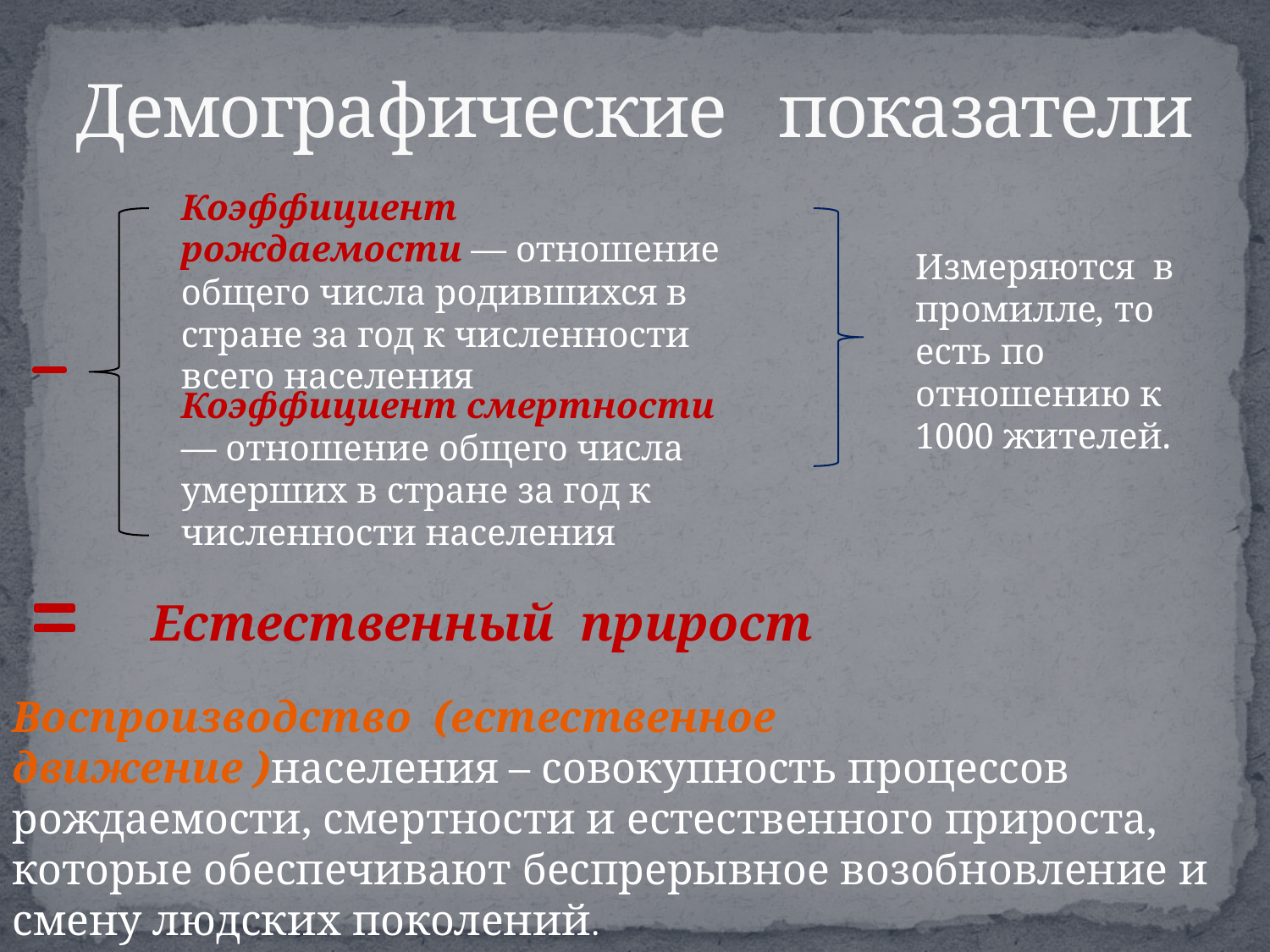

# Демографические   показатели
Коэффициент рождаемости — отношение общего числа родившихся в стране за год к численности всего населения

Измеряются  в промилле, то есть по отношению к 1000 жителей.

Коэффициент смертности — отношение общего числа умерших в стране за год к численности населения
Естественный  прирост

Воспроизводство  (естественное движение )населения – совокупность процессов рождаемости, смертности и естественного прироста, которые обеспечивают беспрерывное возобновление и смену людских поколений.